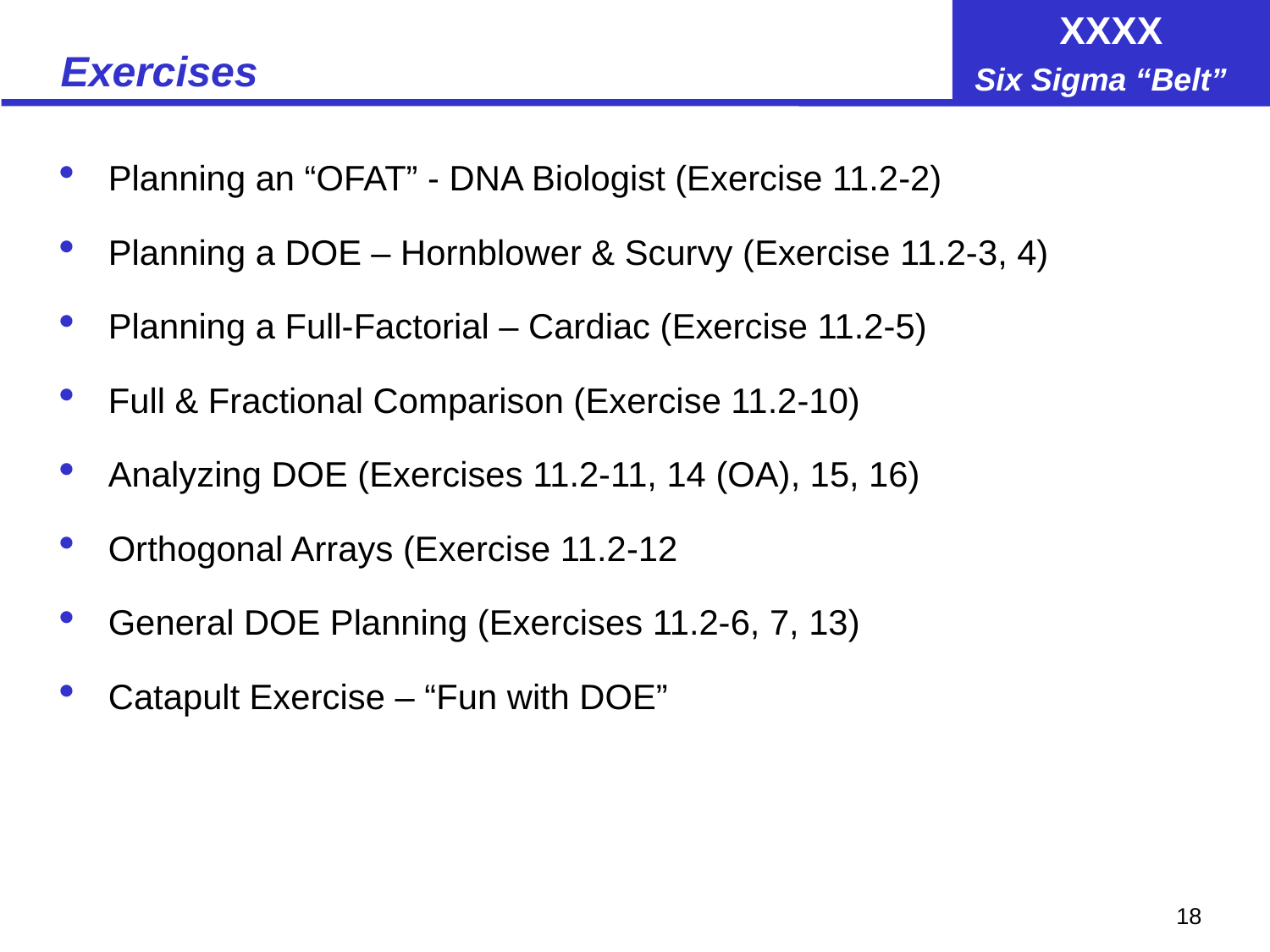

# Exercises
Planning an “OFAT” - DNA Biologist (Exercise 11.2-2)
Planning a DOE – Hornblower & Scurvy (Exercise 11.2-3, 4)
Planning a Full-Factorial – Cardiac (Exercise 11.2-5)
Full & Fractional Comparison (Exercise 11.2-10)
Analyzing DOE (Exercises 11.2-11, 14 (OA), 15, 16)
Orthogonal Arrays (Exercise 11.2-12
General DOE Planning (Exercises 11.2-6, 7, 13)
Catapult Exercise – “Fun with DOE”